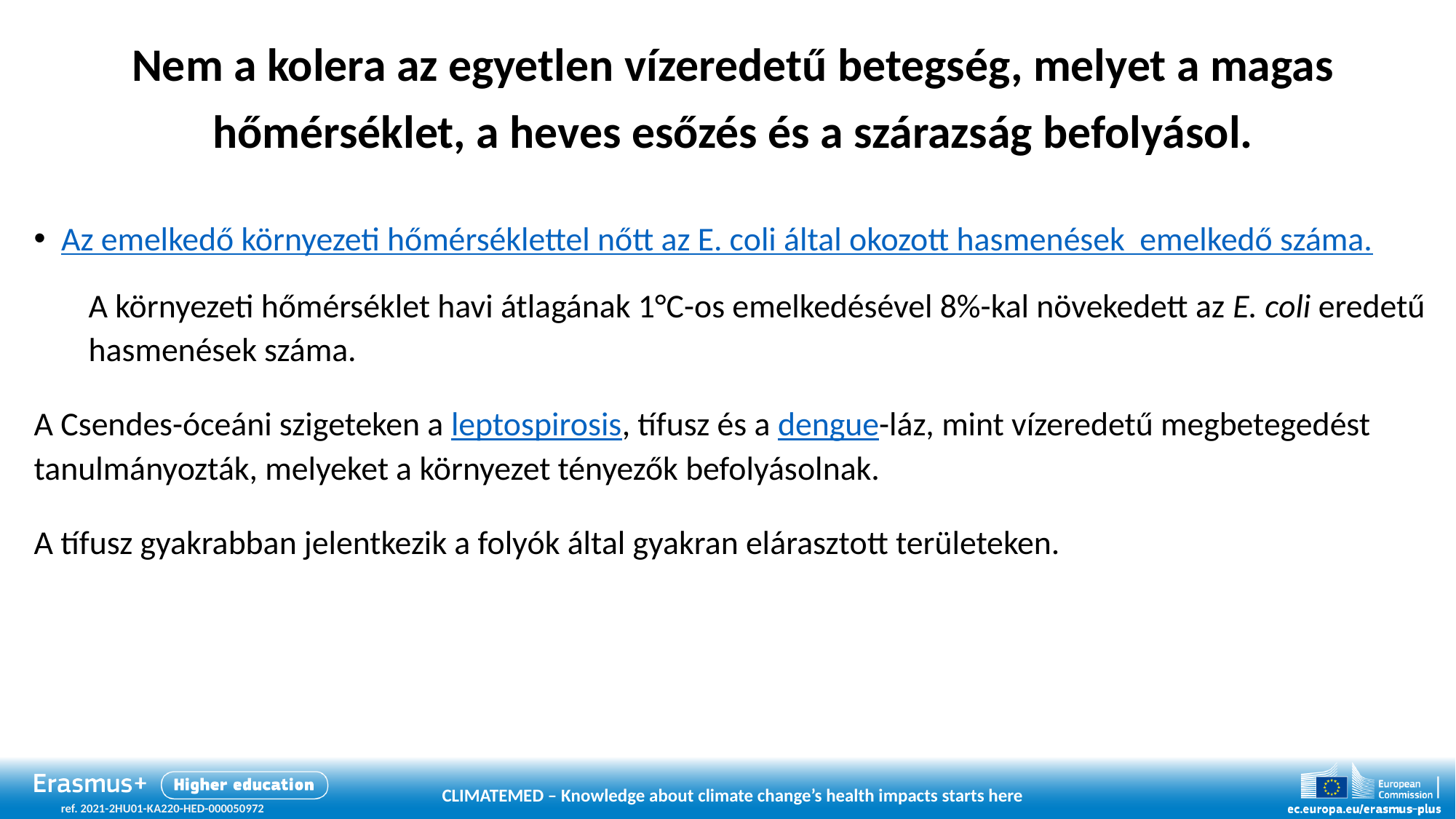

# Nem a kolera az egyetlen vízeredetű betegség, melyet a magas hőmérséklet, a heves esőzés és a szárazság befolyásol.
Az emelkedő környezeti hőmérséklettel nőtt az E. coli által okozott hasmenések  emelkedő száma.
A környezeti hőmérséklet havi átlagának 1°C-os emelkedésével 8%-kal növekedett az E. coli eredetű hasmenések száma.
A Csendes-óceáni szigeteken a leptospirosis, tífusz és a dengue-láz, mint vízeredetű megbetegedést tanulmányozták, melyeket a környezet tényezők befolyásolnak.
A tífusz gyakrabban jelentkezik a folyók által gyakran elárasztott területeken.